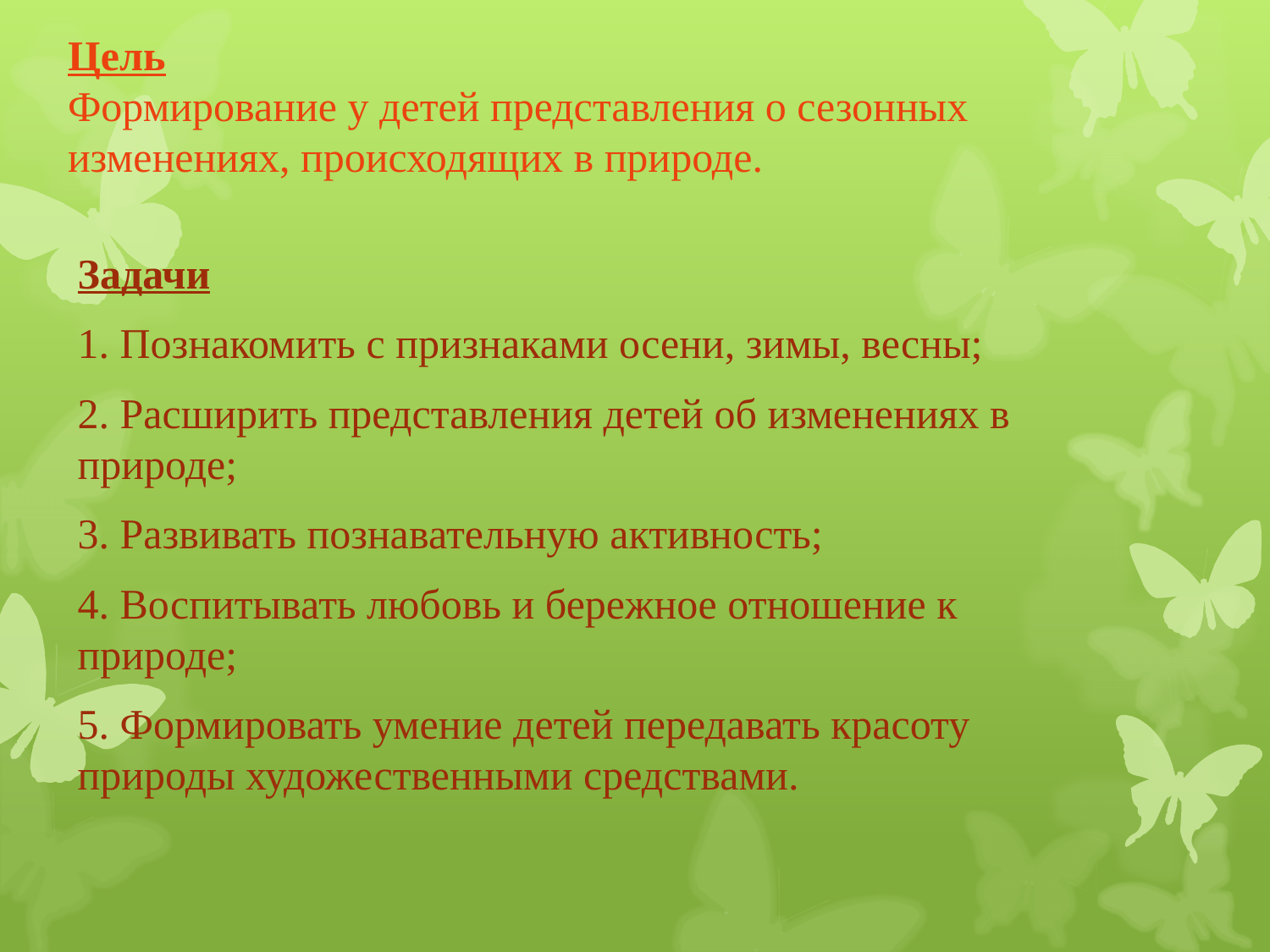

# Цель Формирование у детей представления о сезонных изменениях, происходящих в природе.
Задачи
1. Познакомить с признаками осени, зимы, весны;
2. Расширить представления детей об изменениях в природе;
3. Развивать познавательную активность;
4. Воспитывать любовь и бережное отношение к природе;
5. Формировать умение детей передавать красоту природы художественными средствами.